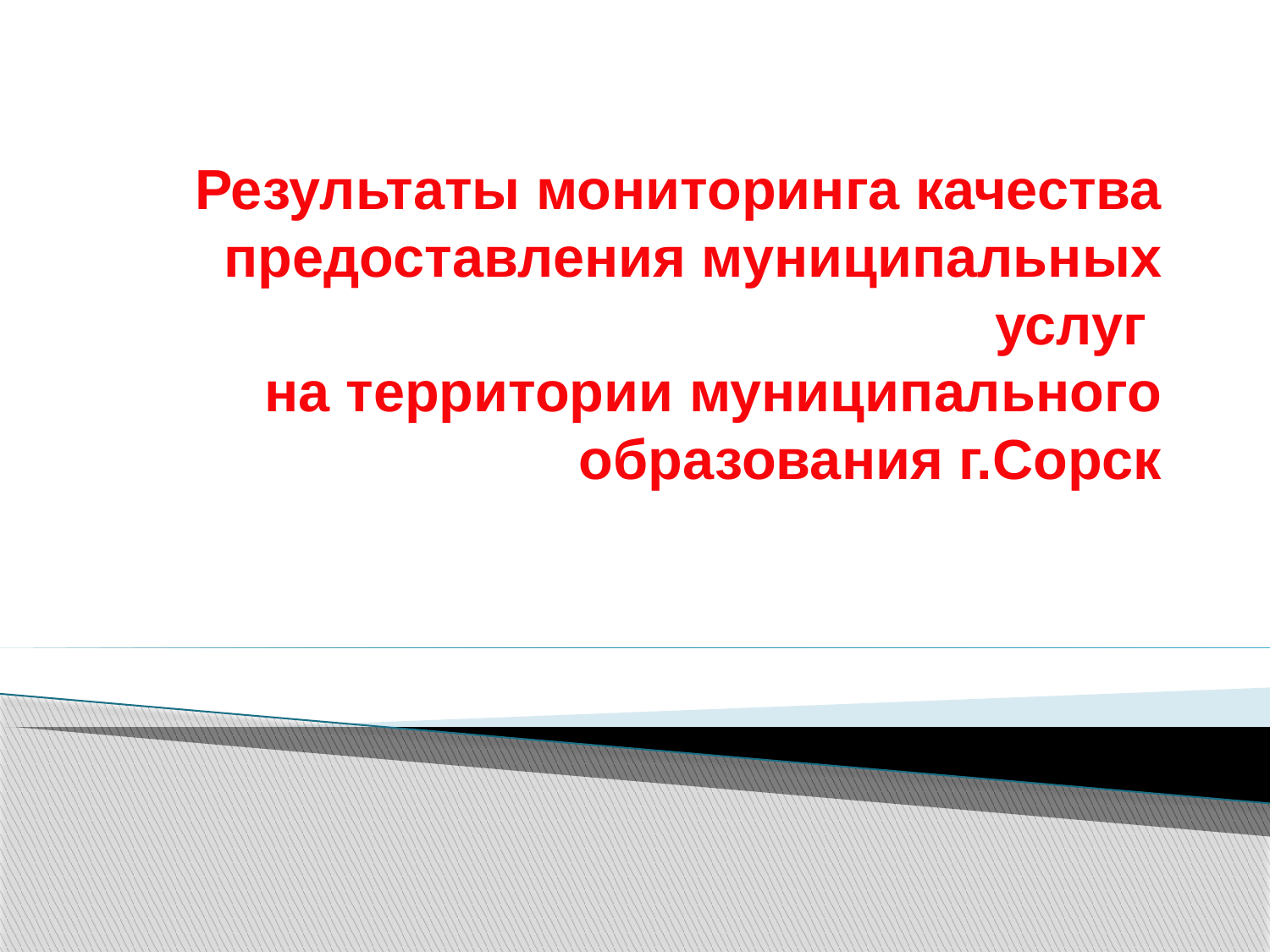

# Результаты мониторинга качества предоставления муниципальных услуг на территории муниципального образования г.Сорск